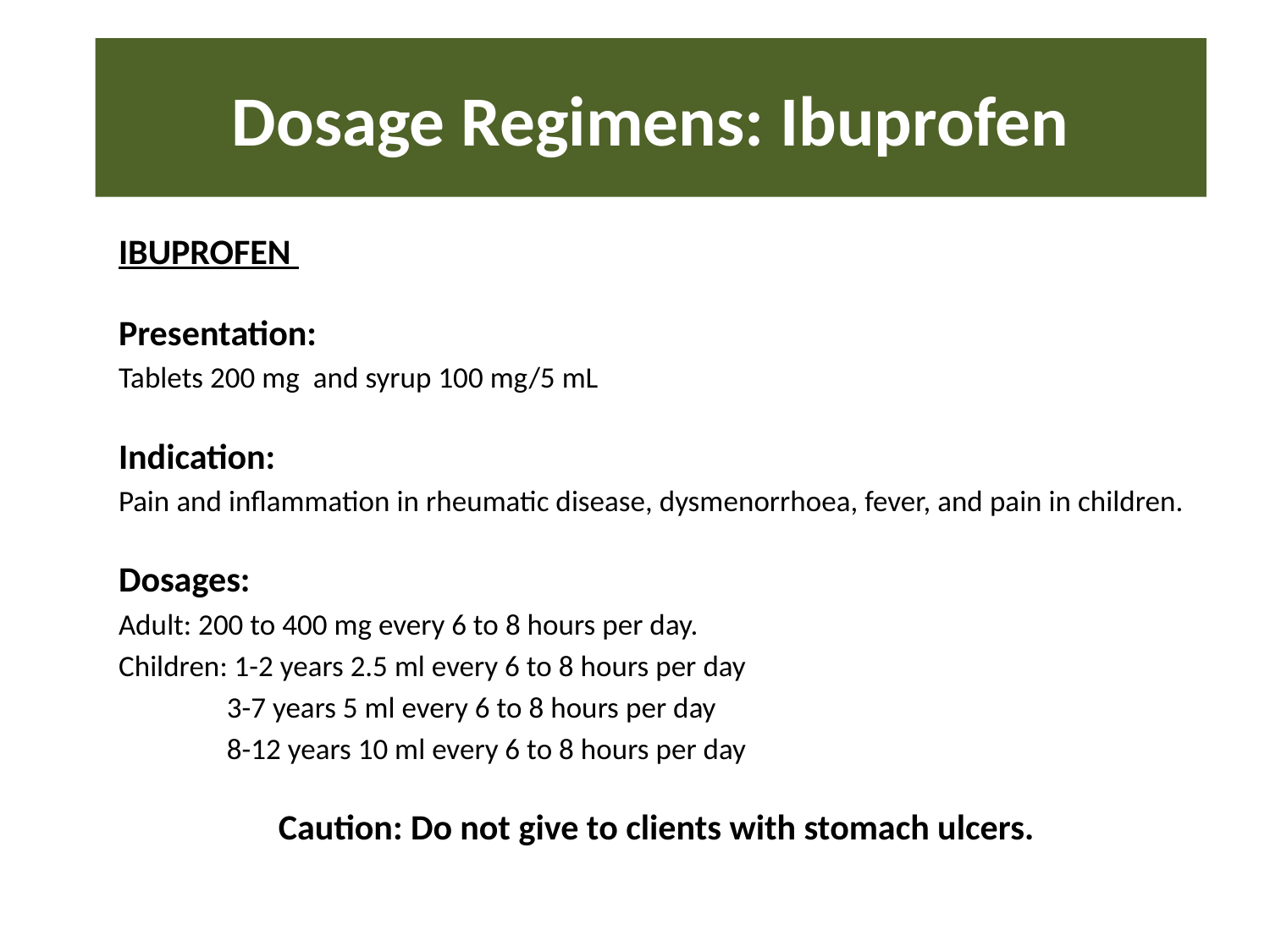

# Dosage Regimens: Ibuprofen
IBUPROFEN

Presentation:
Tablets 200 mg  and syrup 100 mg/5 mL

Indication:
Pain and inflammation in rheumatic disease, dysmenorrhoea, fever, and pain in children.

Dosages:
Adult: 200 to 400 mg every 6 to 8 hours per day.
Children: 1-2 years 2.5 ml every 6 to 8 hours per day
                3-7 years 5 ml every 6 to 8 hours per day
                8-12 years 10 ml every 6 to 8 hours per day

Caution: Do not give to clients with stomach ulcers.